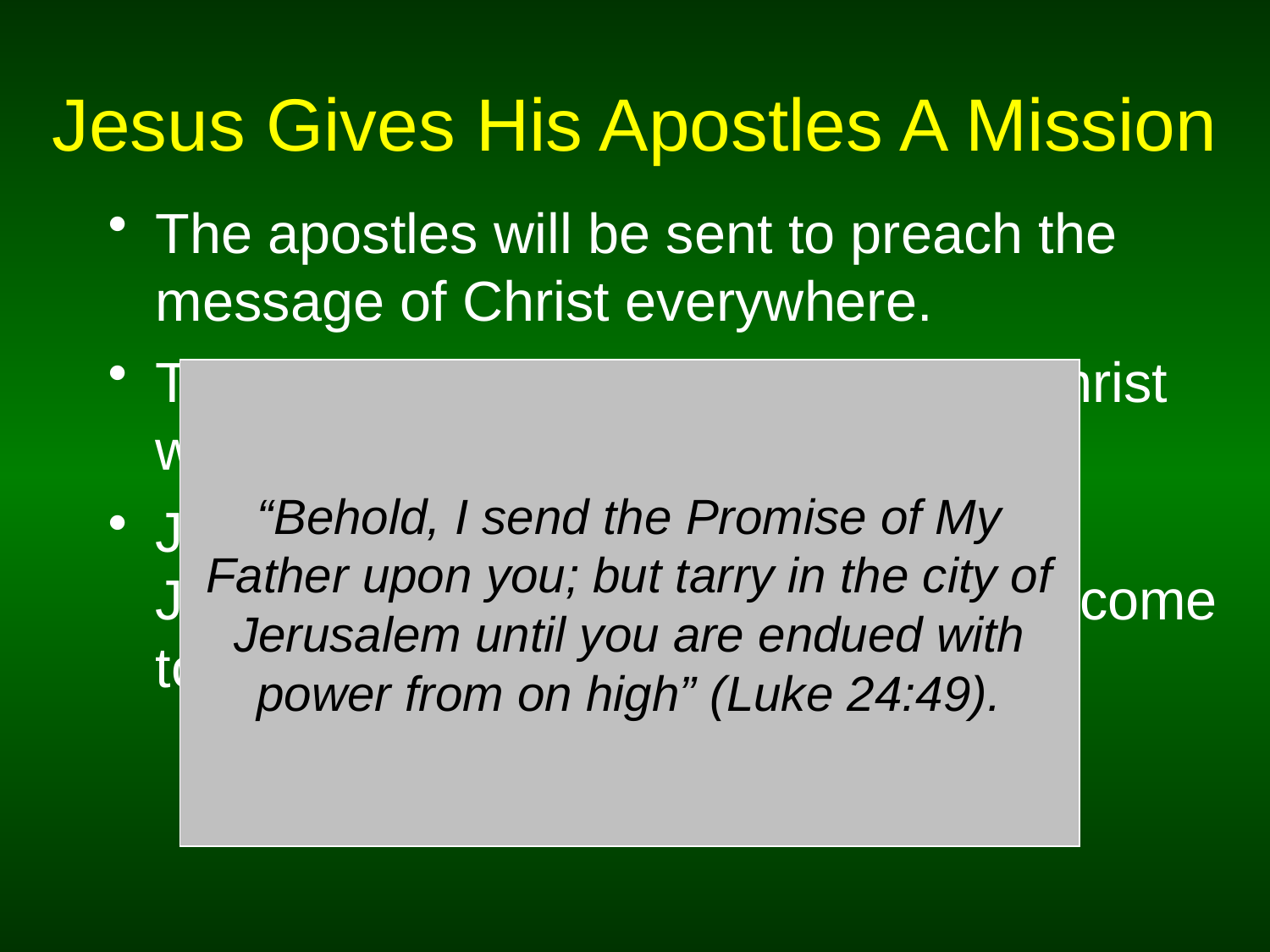

# Jesus Gives His Apostles A Mission
The apostles will be sent to preach the message of Christ everywhere.
The message of salvation through Christ would be sent to everyone.
Jesus told the apostles to wait in Jerusalem until the Holy Spirit would come to guide them in their teaching.

“Behold, I send the Promise of My Father upon you; but tarry in the city of Jerusalem until you are endued with power from on high” (Luke 24:49).